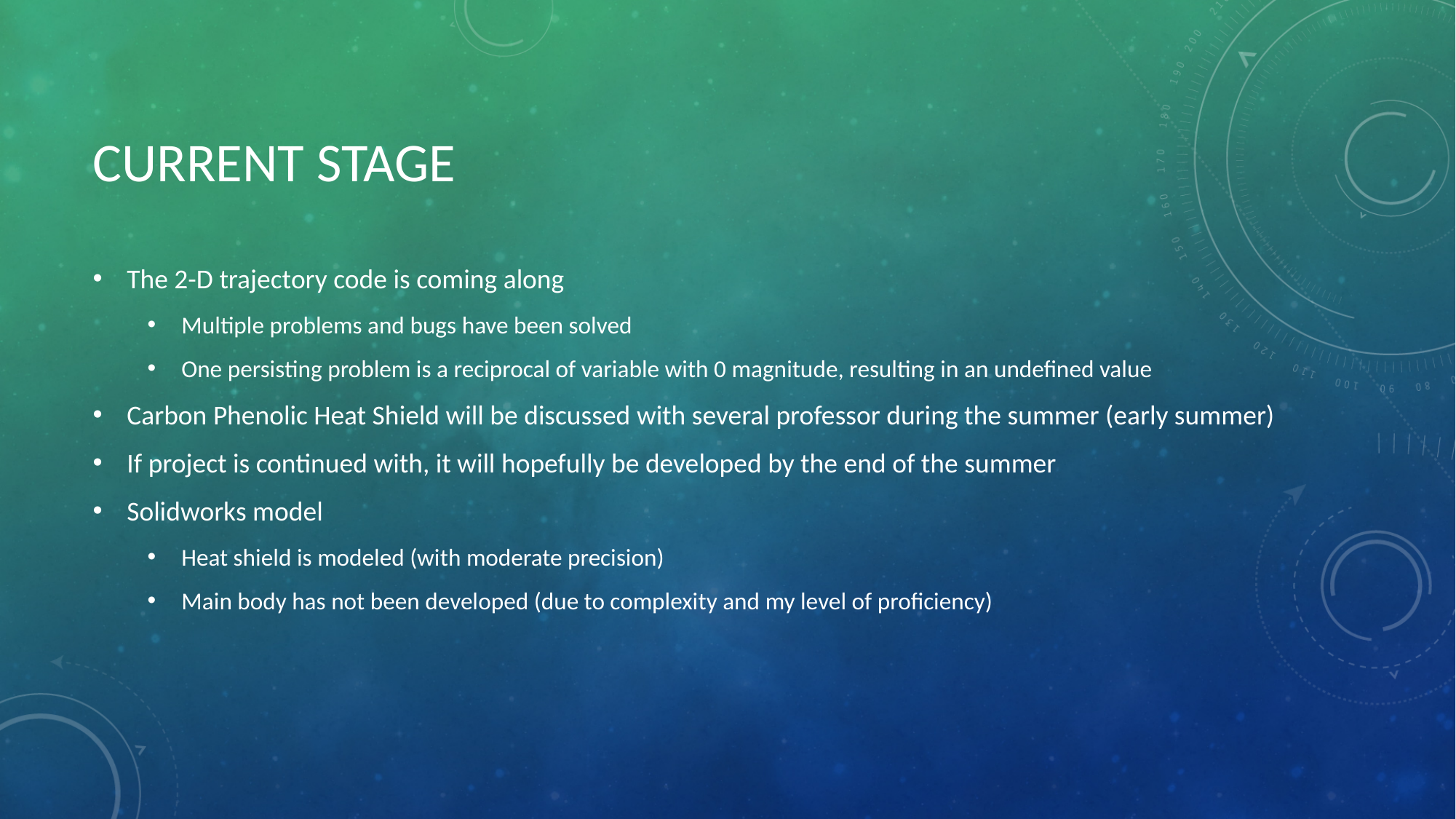

# Current stage
The 2-D trajectory code is coming along
Multiple problems and bugs have been solved
One persisting problem is a reciprocal of variable with 0 magnitude, resulting in an undefined value
Carbon Phenolic Heat Shield will be discussed with several professor during the summer (early summer)
If project is continued with, it will hopefully be developed by the end of the summer
Solidworks model
Heat shield is modeled (with moderate precision)
Main body has not been developed (due to complexity and my level of proficiency)